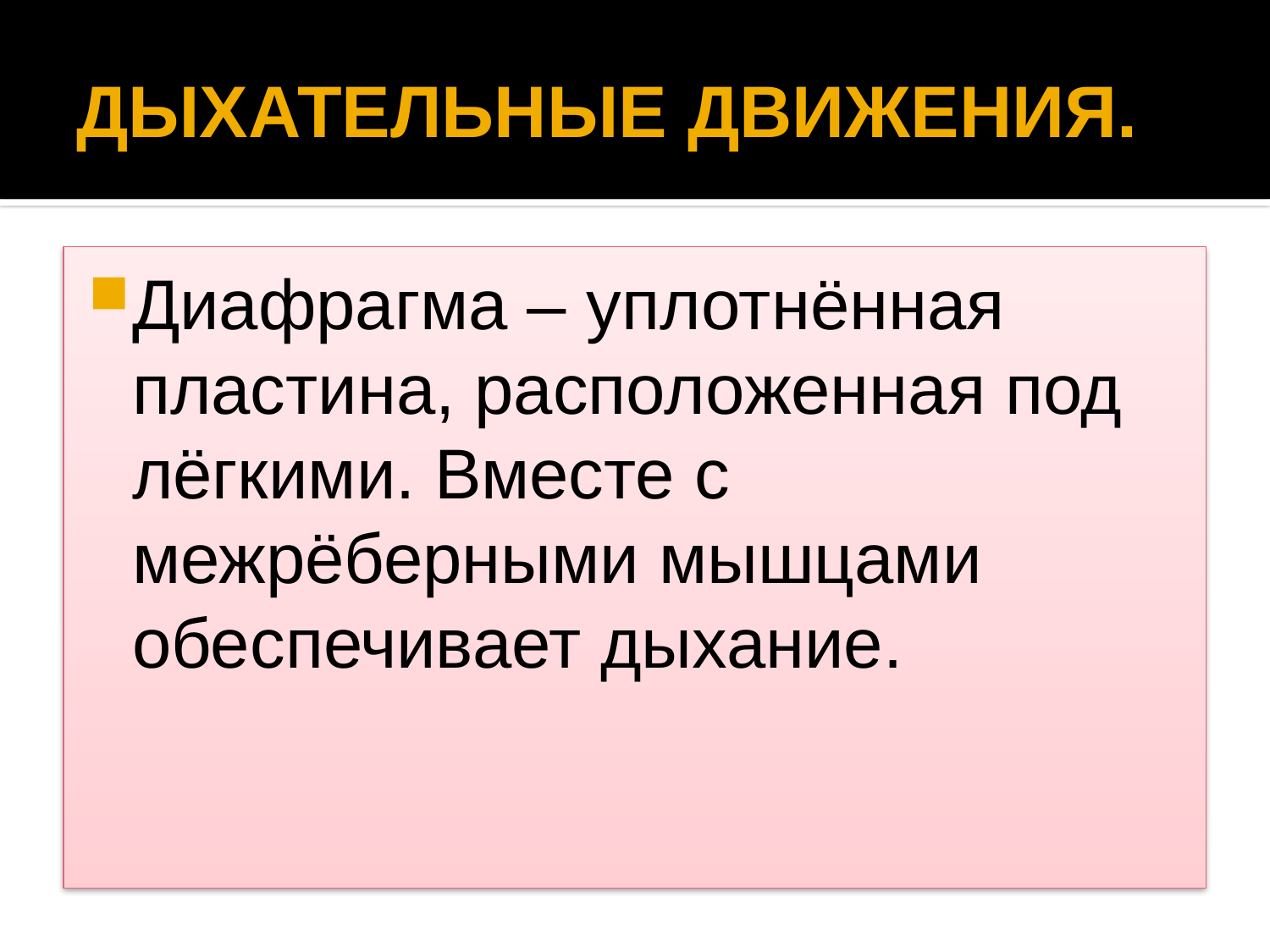

# ДЫХАТЕЛЬНЫЕ ДВИЖЕНИЯ.
Диафрагма – уплотнённая пластина, расположенная под лёгкими. Вместе с межрёберными мышцами обеспечивает дыхание.